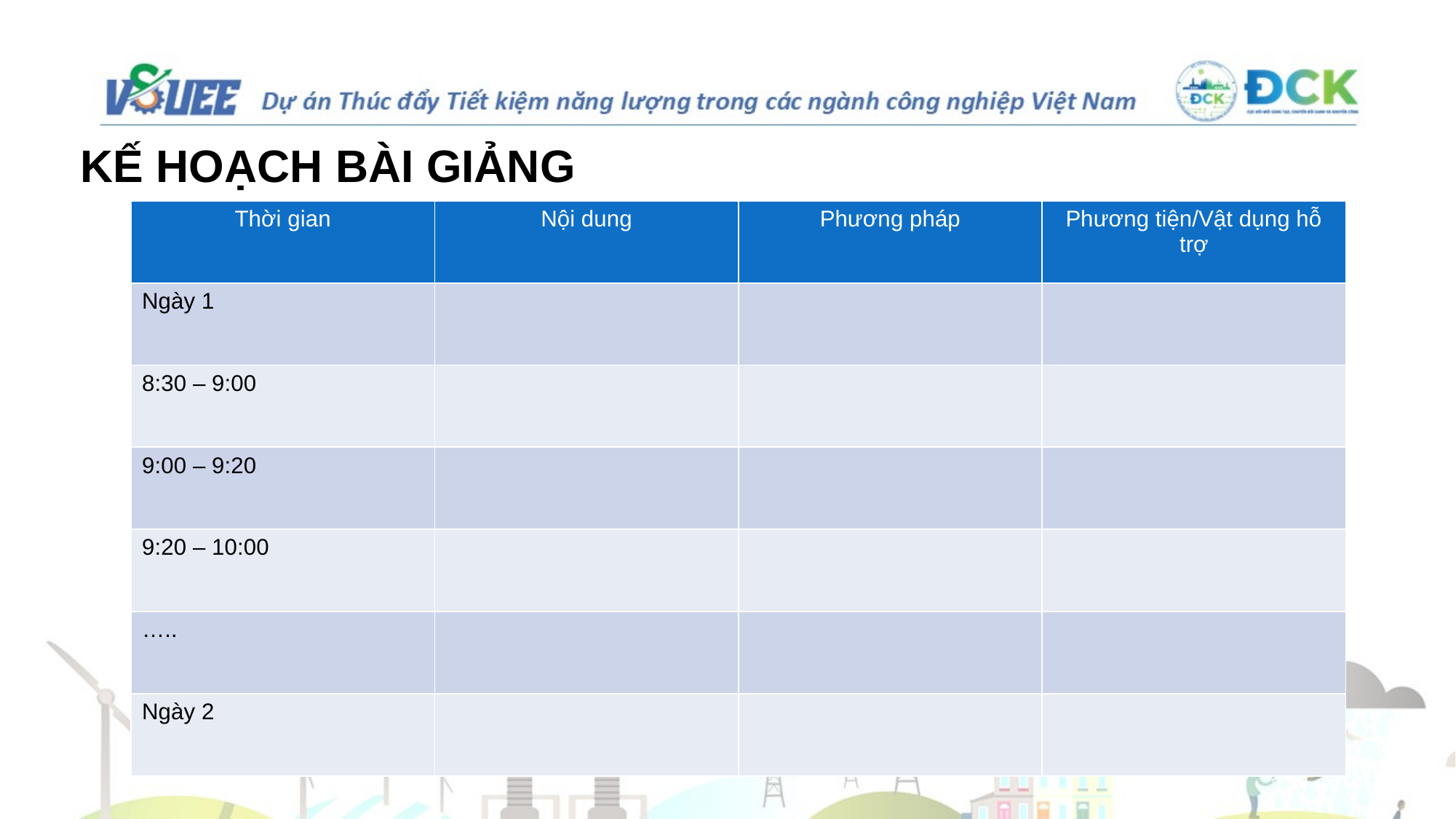

# KẾ HOẠCH BÀI GIẢNG
| Thời gian | Nội dung | Phương pháp | Phương tiện/Vật dụng hỗ trợ |
| --- | --- | --- | --- |
| Ngày 1 |  |  |  |
| 8:30 – 9:00 |  |  |  |
| 9:00 – 9:20 |  |  |  |
| 9:20 – 10:00 |  |  |  |
| ….. |  |  |  |
| Ngày 2 |  |  |  |